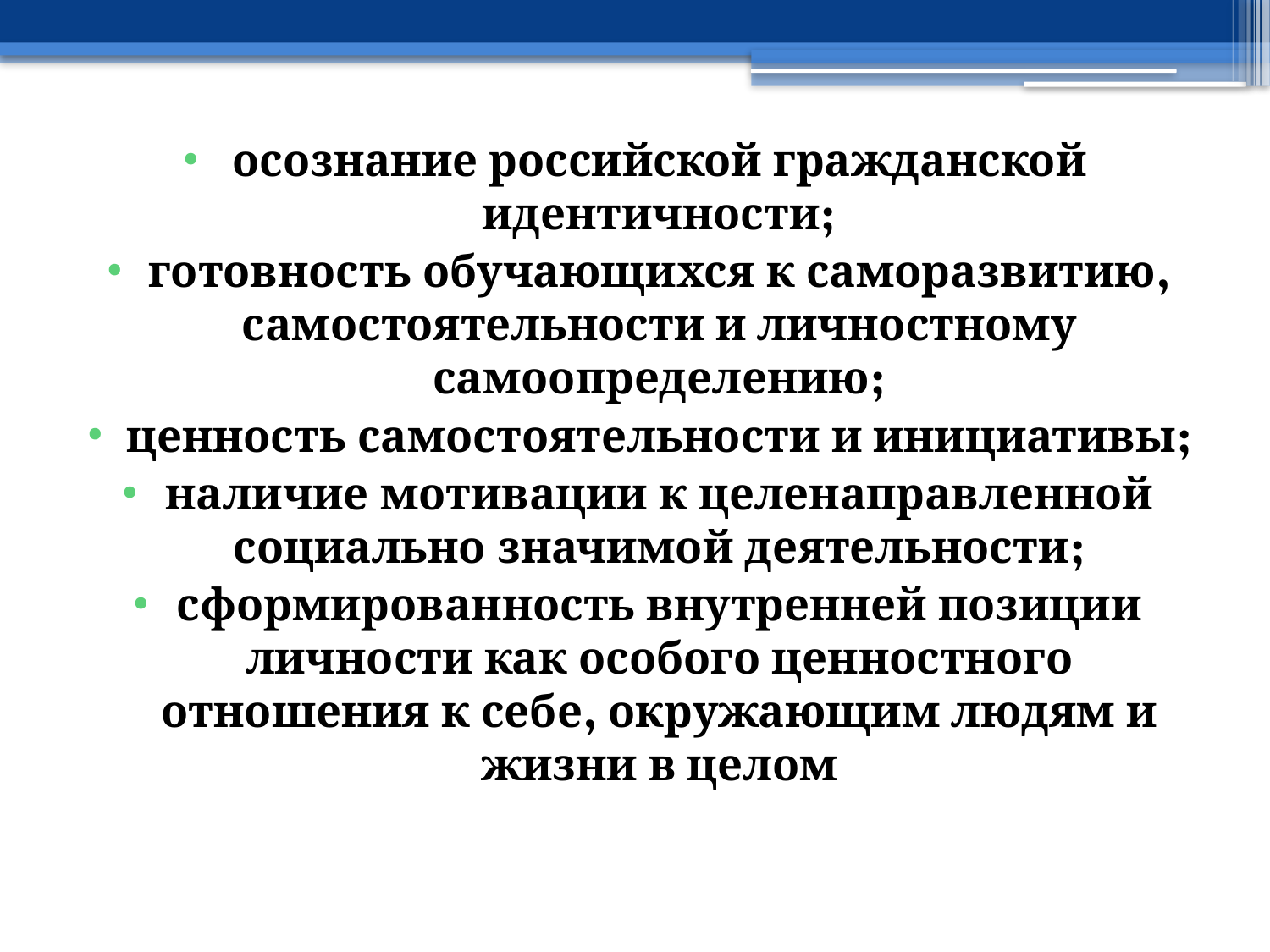

осознание российской гражданской идентичности;
готовность обучающихся к саморазвитию, самостоятельности и личностному самоопределению;
ценность самостоятельности и инициативы;
наличие мотивации к целенаправленной социально значимой деятельности;
сформированность внутренней позиции личности как особого ценностного отношения к себе, окружающим людям и жизни в целом
#